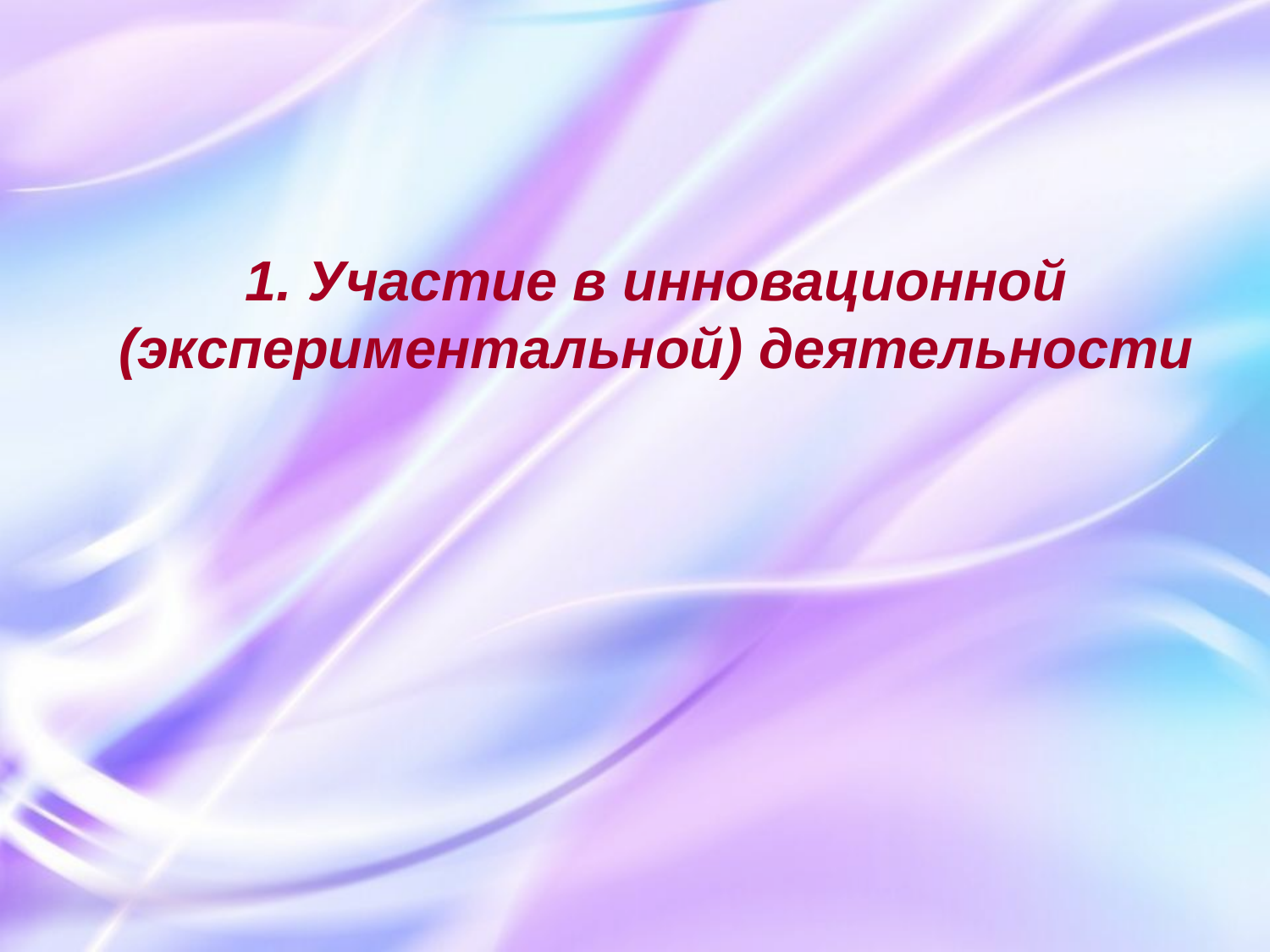

# 1. Участие в инновационной (экспериментальной) деятельности